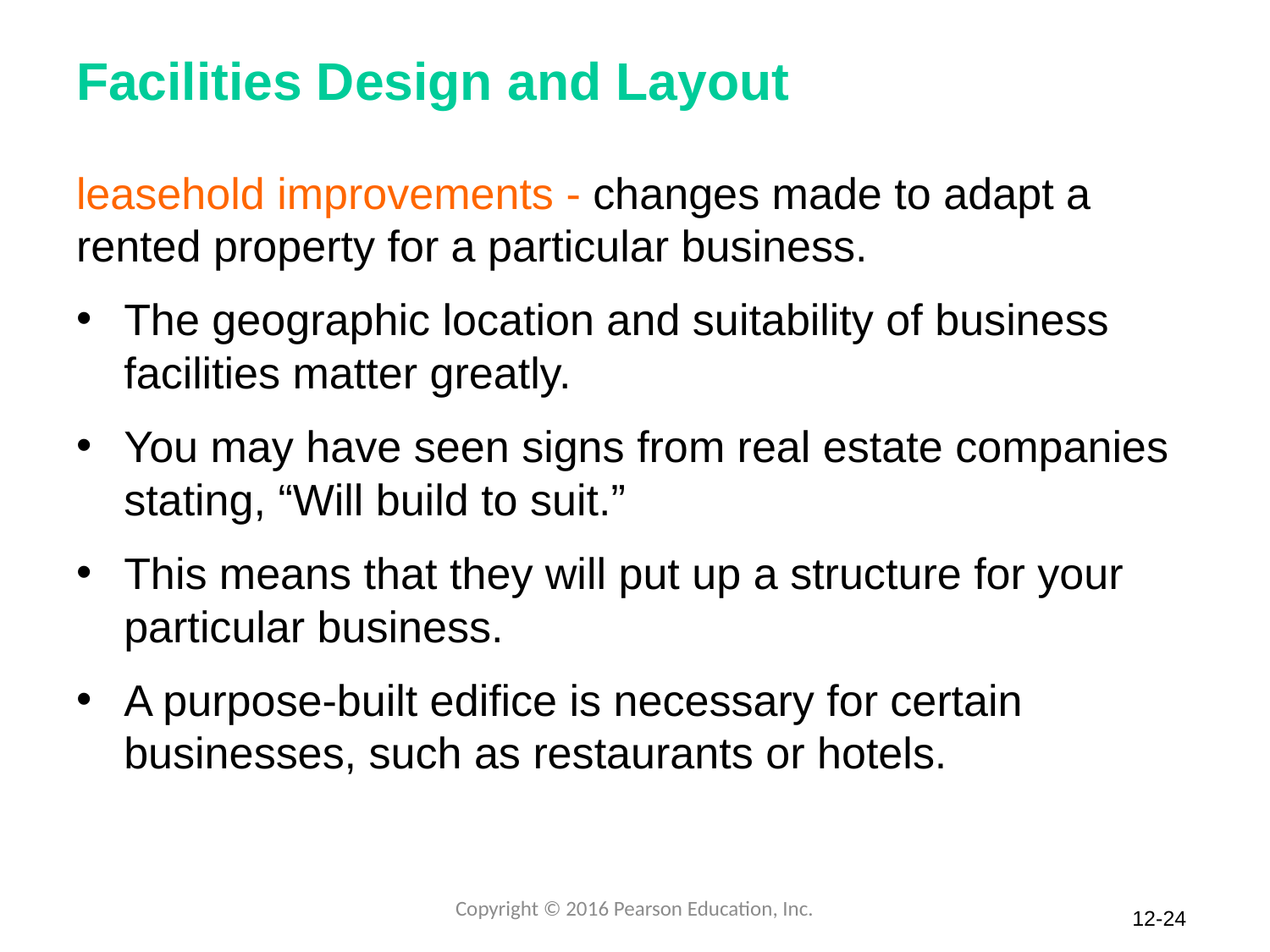

# Facilities Design and Layout
leasehold improvements - changes made to adapt a rented property for a particular business.

The geographic location and suitability of business facilities matter greatly.

You may have seen signs from real estate companies stating, “Will build to suit.”

This means that they will put up a structure for your particular business.

A purpose-built edifice is necessary for certain businesses, such as restaurants or hotels.
Copyright © 2016 Pearson Education, Inc.